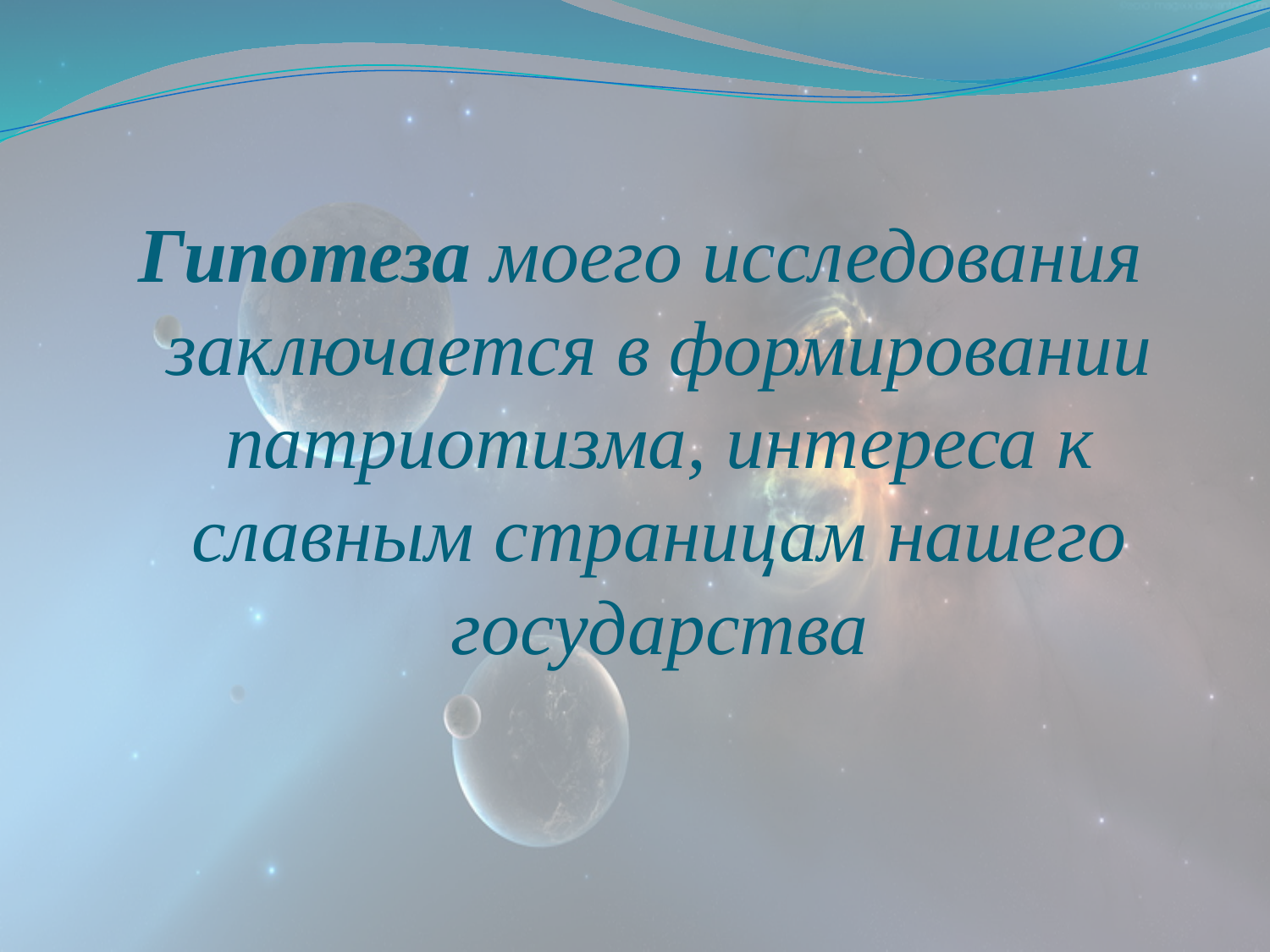

Гипотеза моего исследования заключается в формировании патриотизма, интереса к славным страницам нашего государства